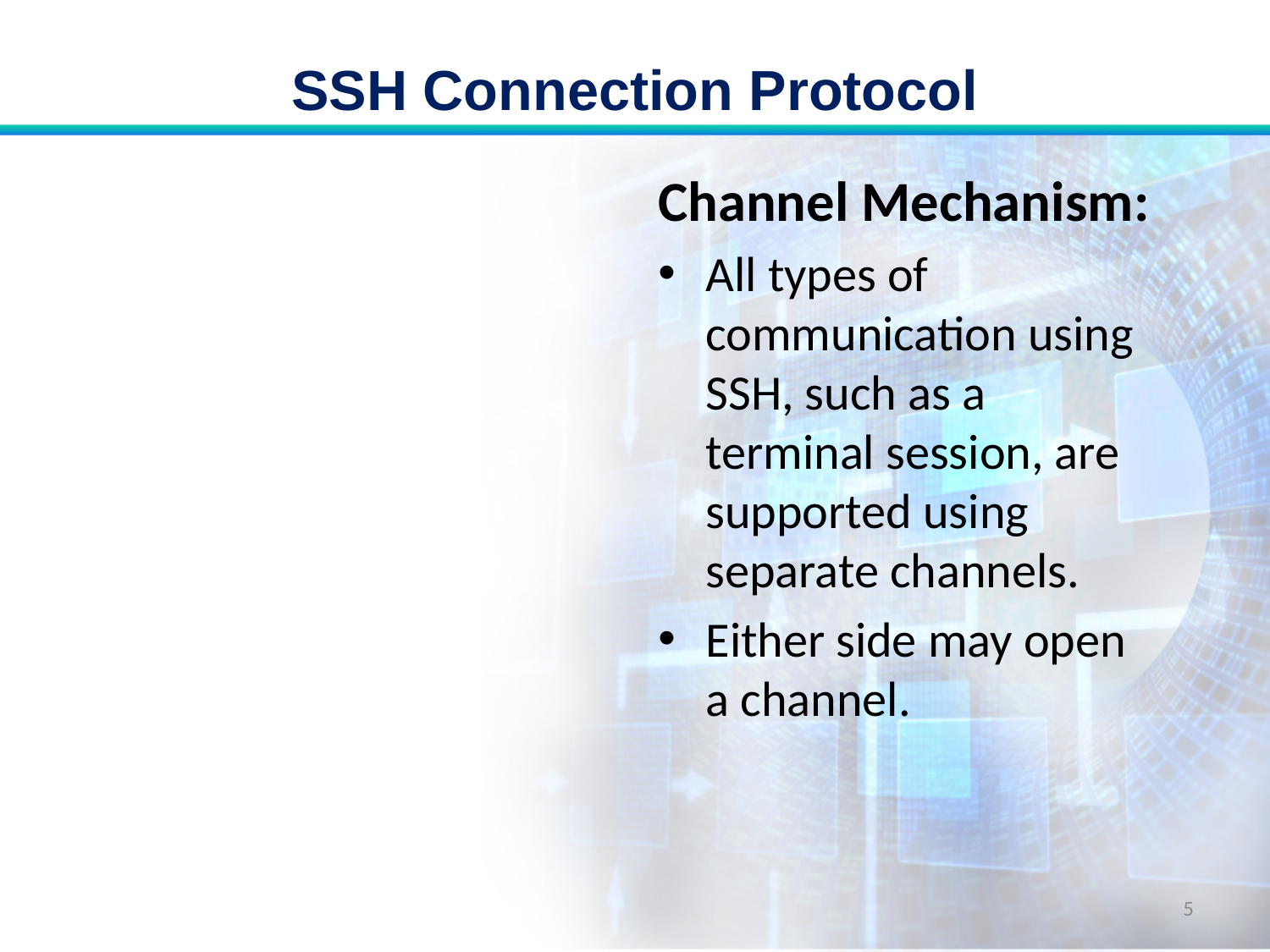

# SSH Connection Protocol
Channel Mechanism:
All types of communication using SSH, such as a terminal session, are supported using separate channels.
Either side may open a channel.
5